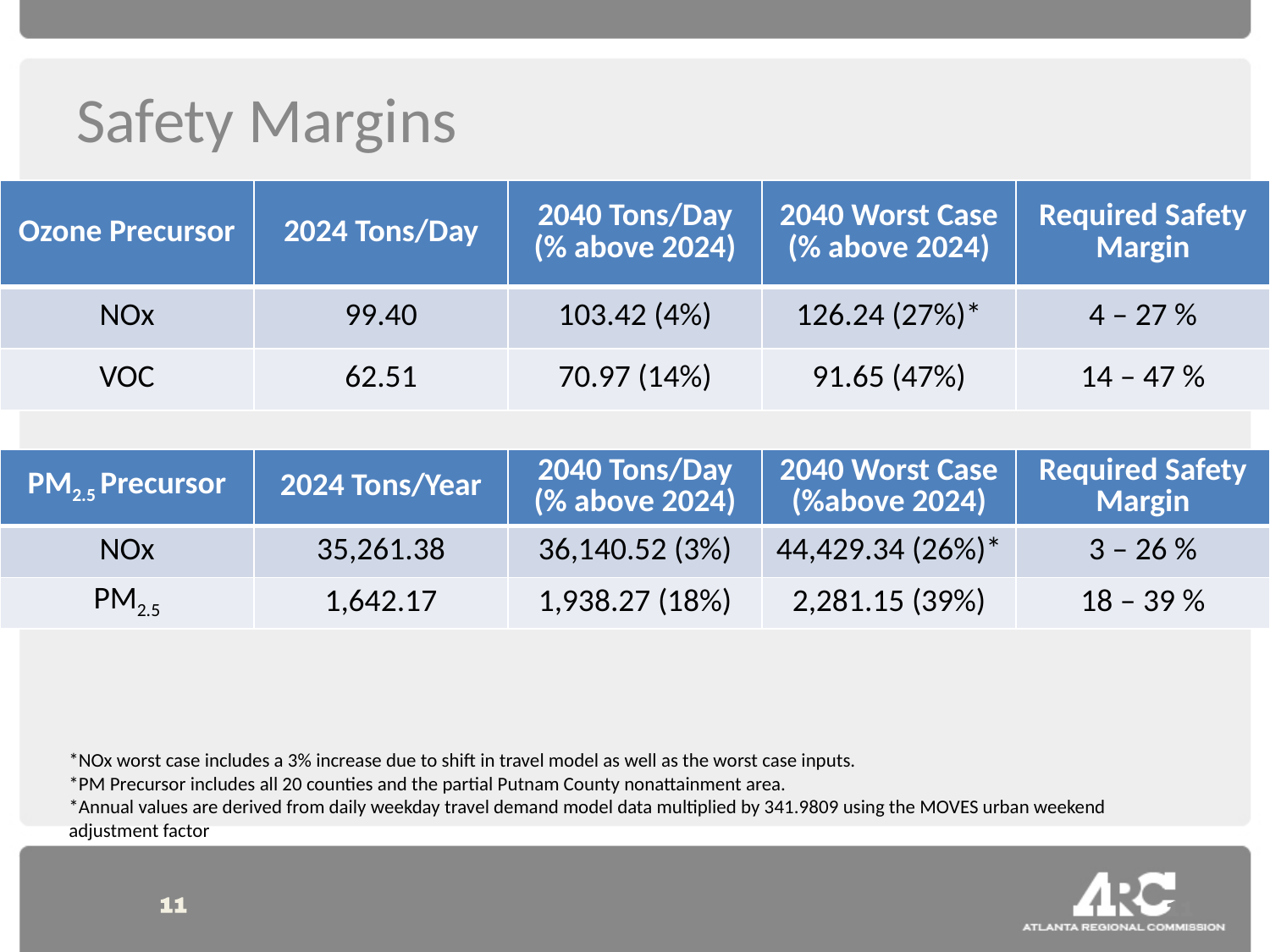

# Safety Margins
| Ozone Precursor | 2024 Tons/Day | 2040 Tons/Day (% above 2024) | 2040 Worst Case (% above 2024) | Required Safety Margin |
| --- | --- | --- | --- | --- |
| NOx | 99.40 | 103.42 (4%) | 126.24 (27%)\* | 4 – 27 % |
| VOC | 62.51 | 70.97 (14%) | 91.65 (47%) | 14 – 47 % |
| PM2.5 Precursor | 2024 Tons/Year | 2040 Tons/Day (% above 2024) | 2040 Worst Case (%above 2024) | Required Safety Margin |
| --- | --- | --- | --- | --- |
| NOx | 35,261.38 | 36,140.52 (3%) | 44,429.34 (26%)\* | 3 – 26 % |
| PM2.5 | 1,642.17 | 1,938.27 (18%) | 2,281.15 (39%) | 18 – 39 % |
*NOx worst case includes a 3% increase due to shift in travel model as well as the worst case inputs.
*PM Precursor includes all 20 counties and the partial Putnam County nonattainment area.
*Annual values are derived from daily weekday travel demand model data multiplied by 341.9809 using the MOVES urban weekend adjustment factor
11
11